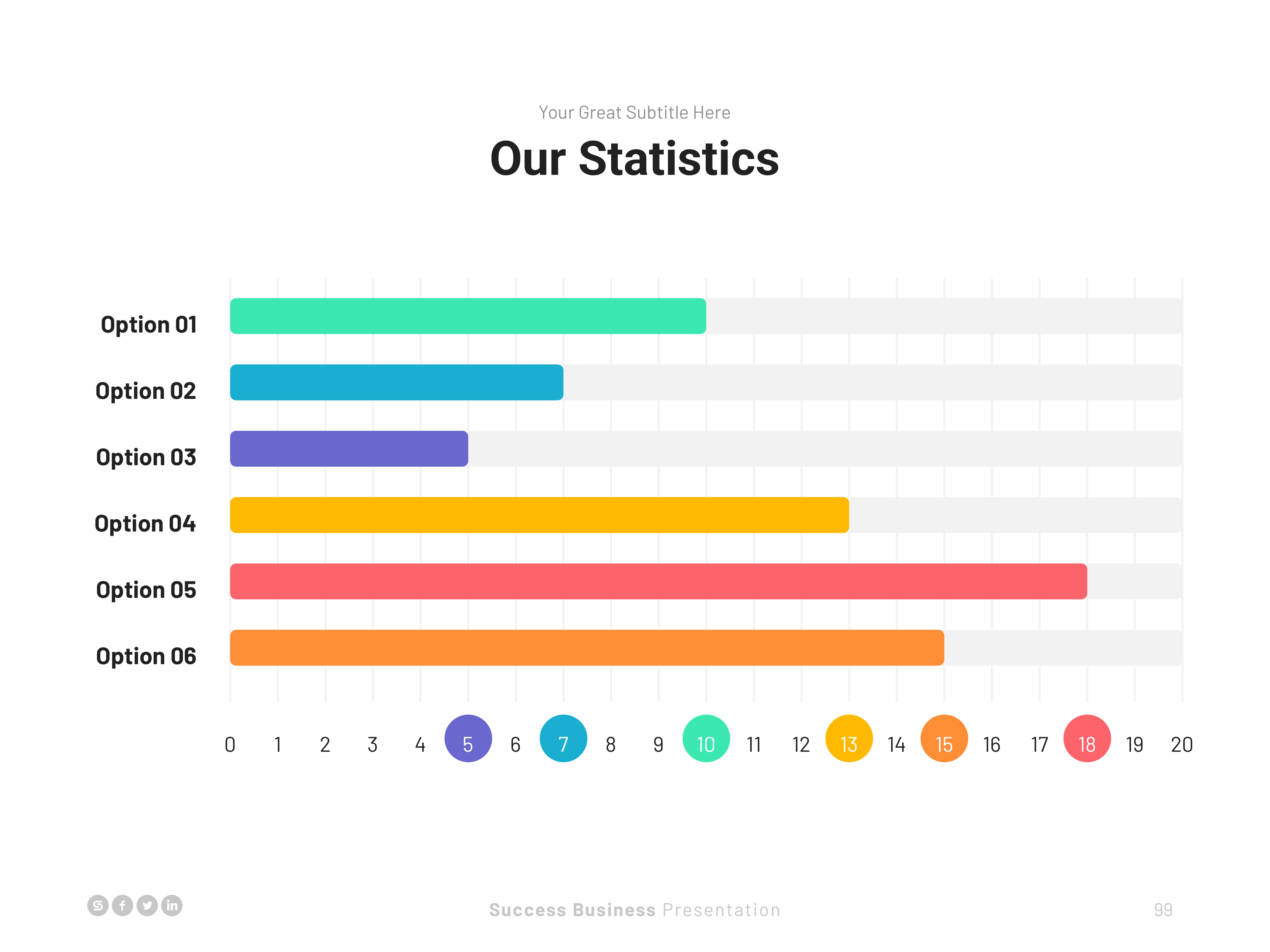

Your Great Subtitle Here
Our Statistics
Option 01

Option 02

Option 03

Option 04

Option 05

Option 06

0
1
2
3
4
5
6
7
8
10
11
13
14
15
16
17
18
19
20
9
12